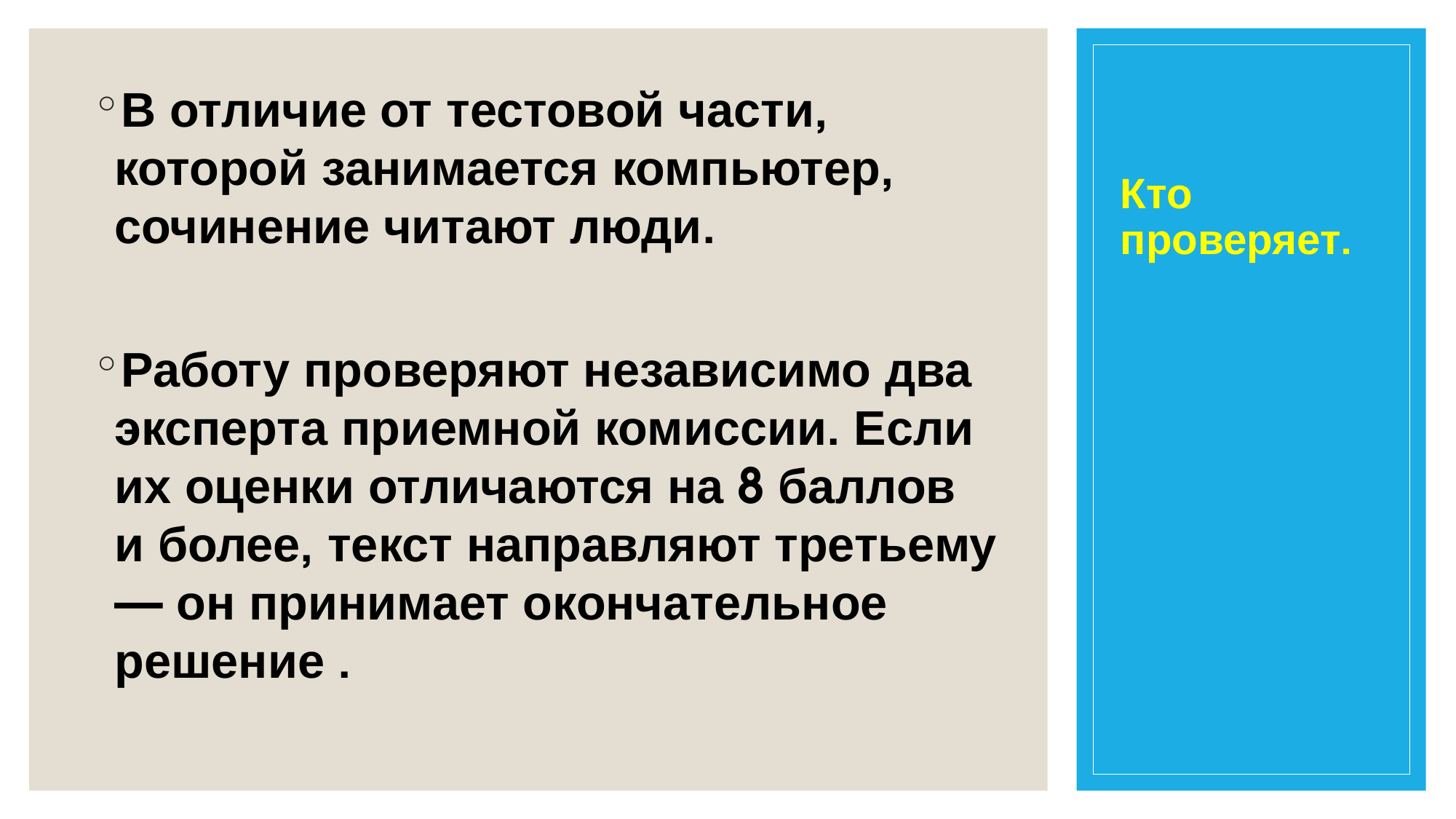

# Кто проверяет.
В отличие от тестовой части, которой занимается компьютер, сочинение читают люди.

Работу проверяют независимо два эксперта приемной комиссии. Если их оценки отличаются на 8 баллов и более, текст направляют третьему — он принимает окончательное решение .